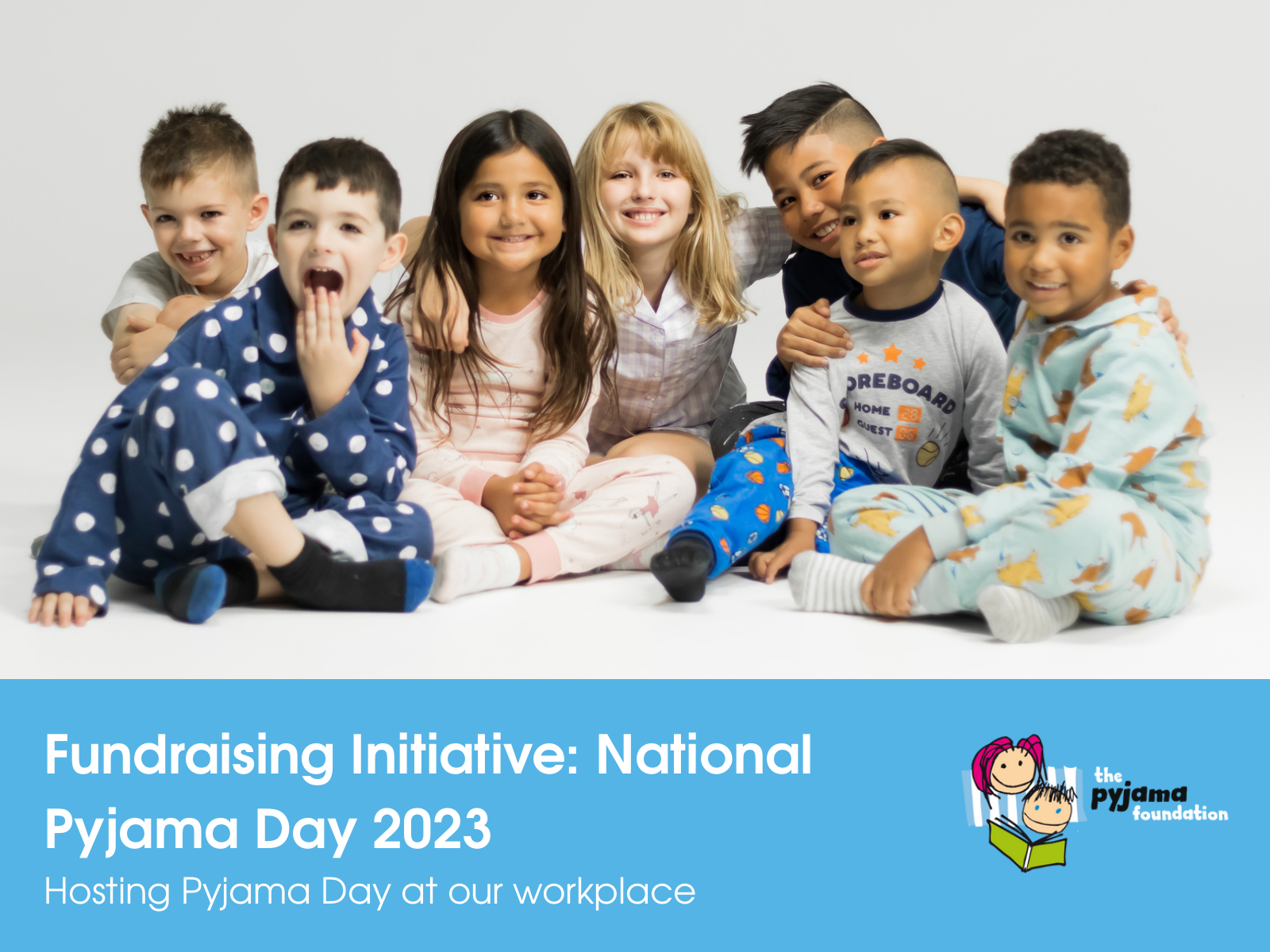

Fundraising Initiative: National Pyjama Day 2023
Hosting Pyjama Day at our workplace